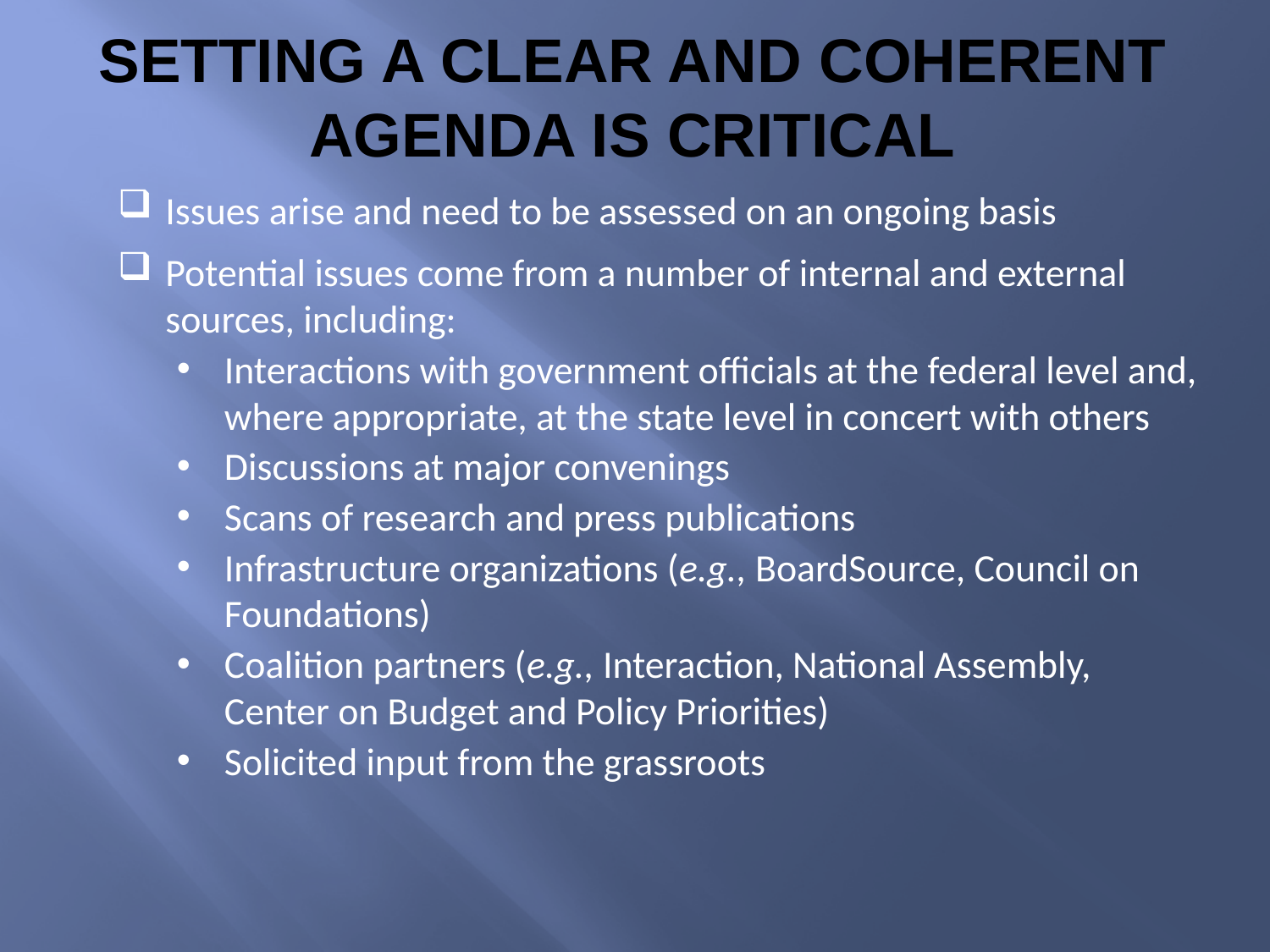

# SETTING A CLEAR AND COHERENT AGENDA IS CRITICAL
Issues arise and need to be assessed on an ongoing basis
Potential issues come from a number of internal and external sources, including:
Interactions with government officials at the federal level and, where appropriate, at the state level in concert with others
Discussions at major convenings
Scans of research and press publications
Infrastructure organizations (e.g., BoardSource, Council on Foundations)
Coalition partners (e.g., Interaction, National Assembly, Center on Budget and Policy Priorities)
Solicited input from the grassroots